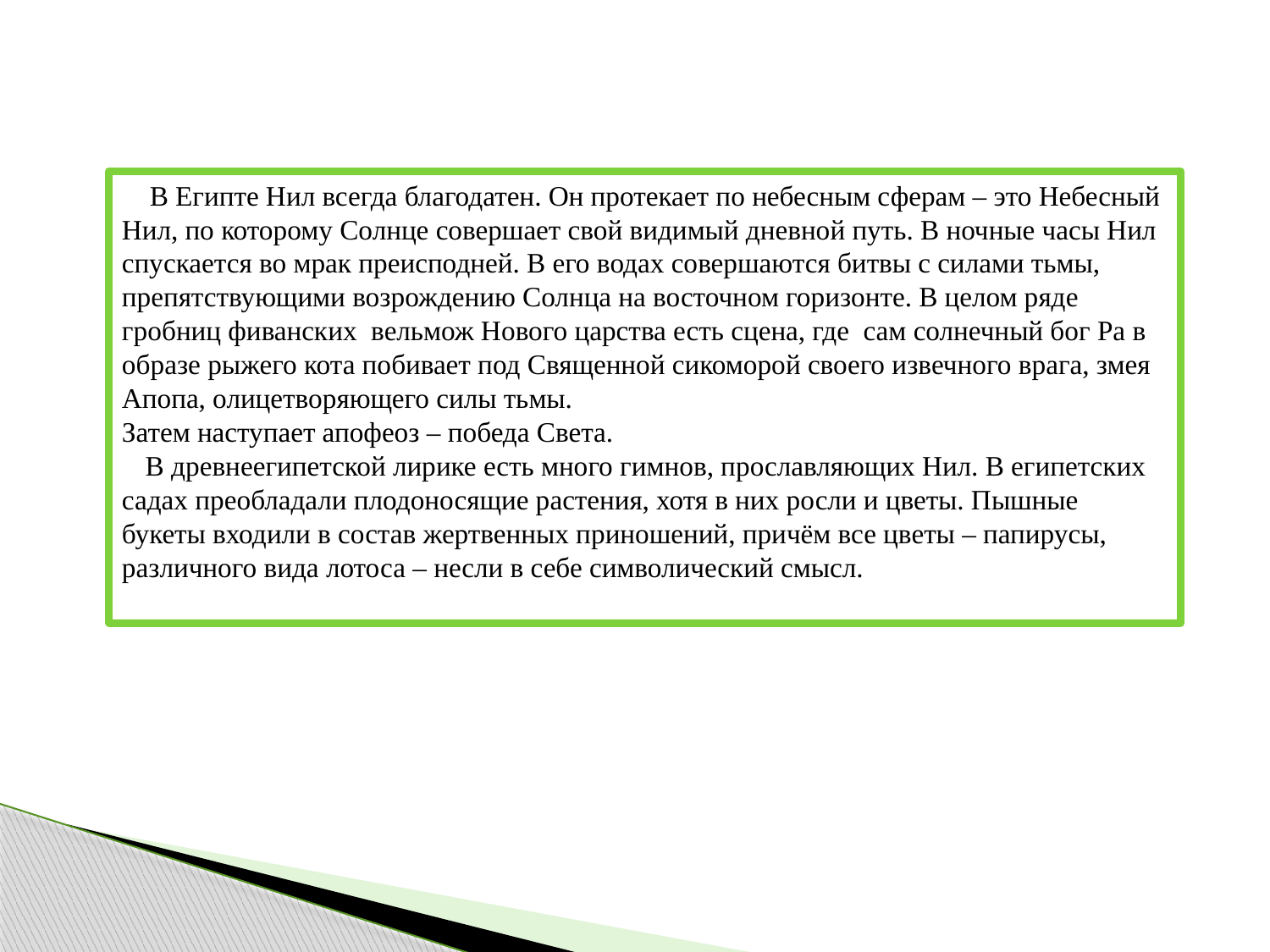

В Египте Нил всегда благодатен. Он протекает по небесным сферам – это Небесный Нил, по которому Солнце совершает свой видимый дневной путь. В ночные часы Нил спускается во мрак преисподней. В его водах совершаются битвы с силами тьмы, препятствующими возрождению Солнца на восточном горизонте. В целом ряде гробниц фиванских  вельмож Нового царства есть сцена, где  сам солнечный бог Ра в образе рыжего кота побивает под Священной сикоморой своего извечного врага, змея Апопа, олицетворяющего силы тьмы.
Затем наступает апофеоз – победа Света.
   В древнеегипетской лирике есть много гимнов, прославляющих Нил. В египетских садах преобладали плодоносящие растения, хотя в них росли и цветы. Пышные букеты входили в состав жертвенных приношений, причём все цветы – папирусы, различного вида лотоса – несли в себе символический смысл.